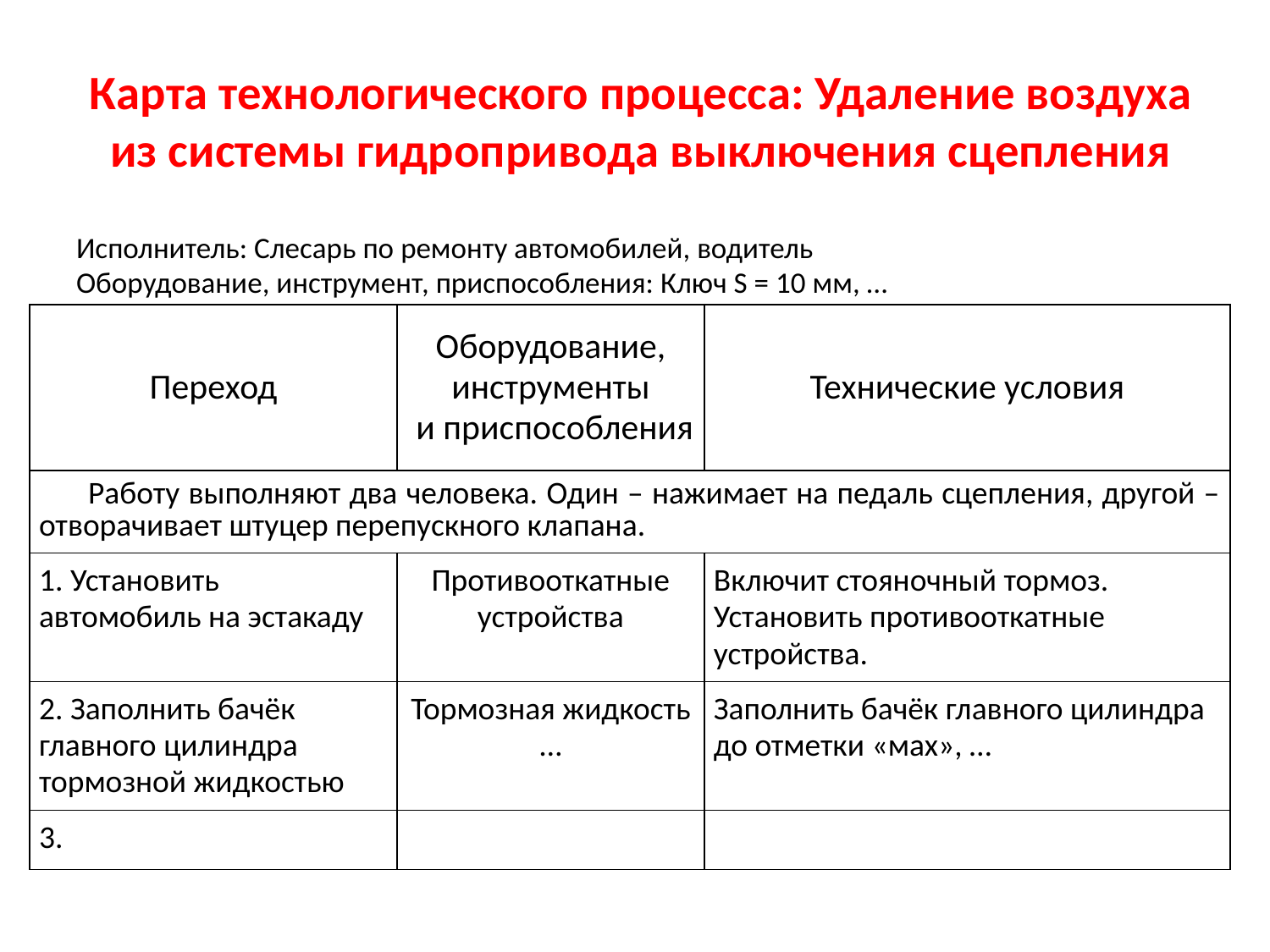

# Карта технологического процесса: Удаление воздуха из системы гидропривода выключения сцепления
Исполнитель: Слесарь по ремонту автомобилей, водитель
Оборудование, инструмент, приспособления: Ключ S = 10 мм, …
| Переход | Оборудование, инструменты и приспособления | Технические условия |
| --- | --- | --- |
| Работу выполняют два человека. Один – нажимает на педаль сцепления, другой – отворачивает штуцер перепускного клапана. |  |  |
| 1. Установить автомобиль на эстакаду | Противооткатные устройства | Включит стояночный тормоз. Установить противооткатные устройства. |
| 2. Заполнить бачёк главного цилиндра тормозной жидкостью | Тормозная жидкость … | Заполнить бачёк главного цилиндра до отметки «мах», … |
| 3. |  |  |